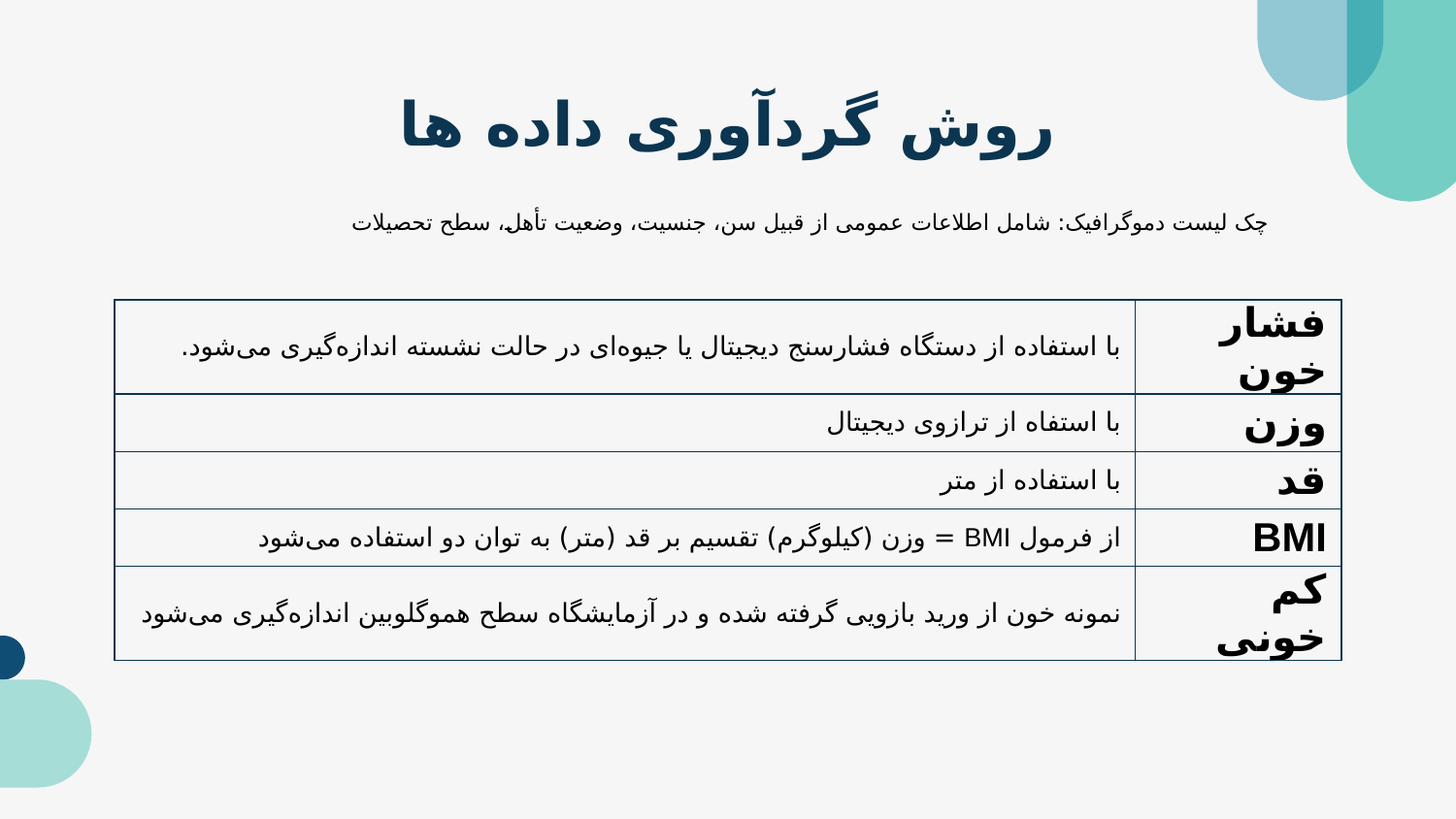

# روش گردآوری داده ها
چک لیست دموگرافیک: شامل اطلاعات عمومی از قبیل سن، جنسیت، وضعیت تأهل، سطح تحصیلات
| با استفاده از دستگاه فشارسنج دیجیتال یا جیوه‌ای در حالت نشسته اندازه‌گیری می‌شود. | فشار خون |
| --- | --- |
| با استفاه از ترازوی دیجیتال | وزن |
| با استفاده از متر | قد |
| از فرمول BMI = وزن (کیلوگرم) تقسیم بر قد (متر) به توان دو استفاده می‌شود | BMI |
| نمونه خون از ورید بازویی گرفته شده و در آزمایشگاه سطح هموگلوبین اندازه‌گیری می‌شود | کم خونی |